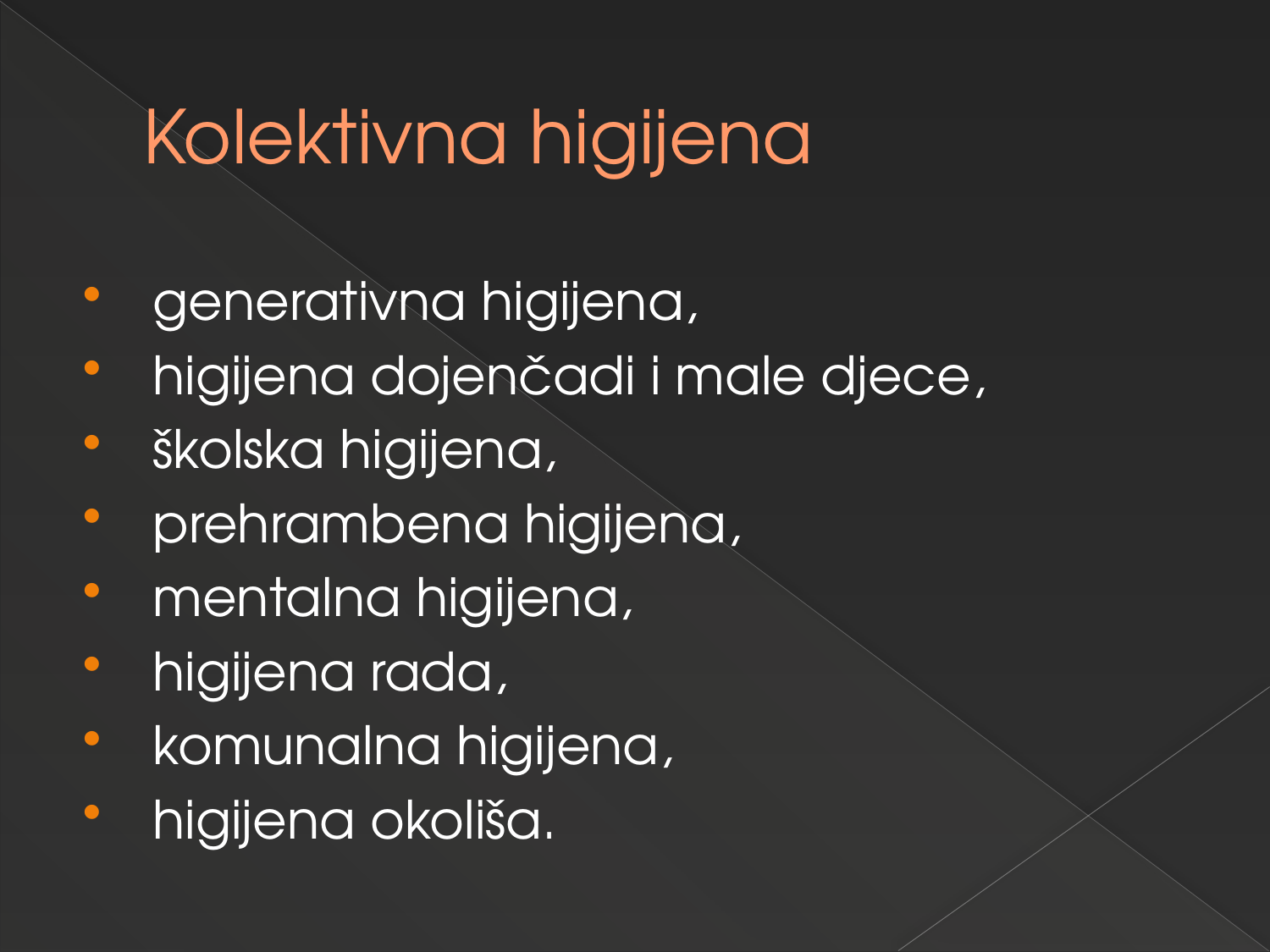

# Kolektivna higijena
 generativna higijena,
 higijena dojenčadi i male djece,
 školska higijena,
 prehrambena higijena,
 mentalna higijena,
 higijena rada,
 komunalna higijena,
 higijena okoliša.